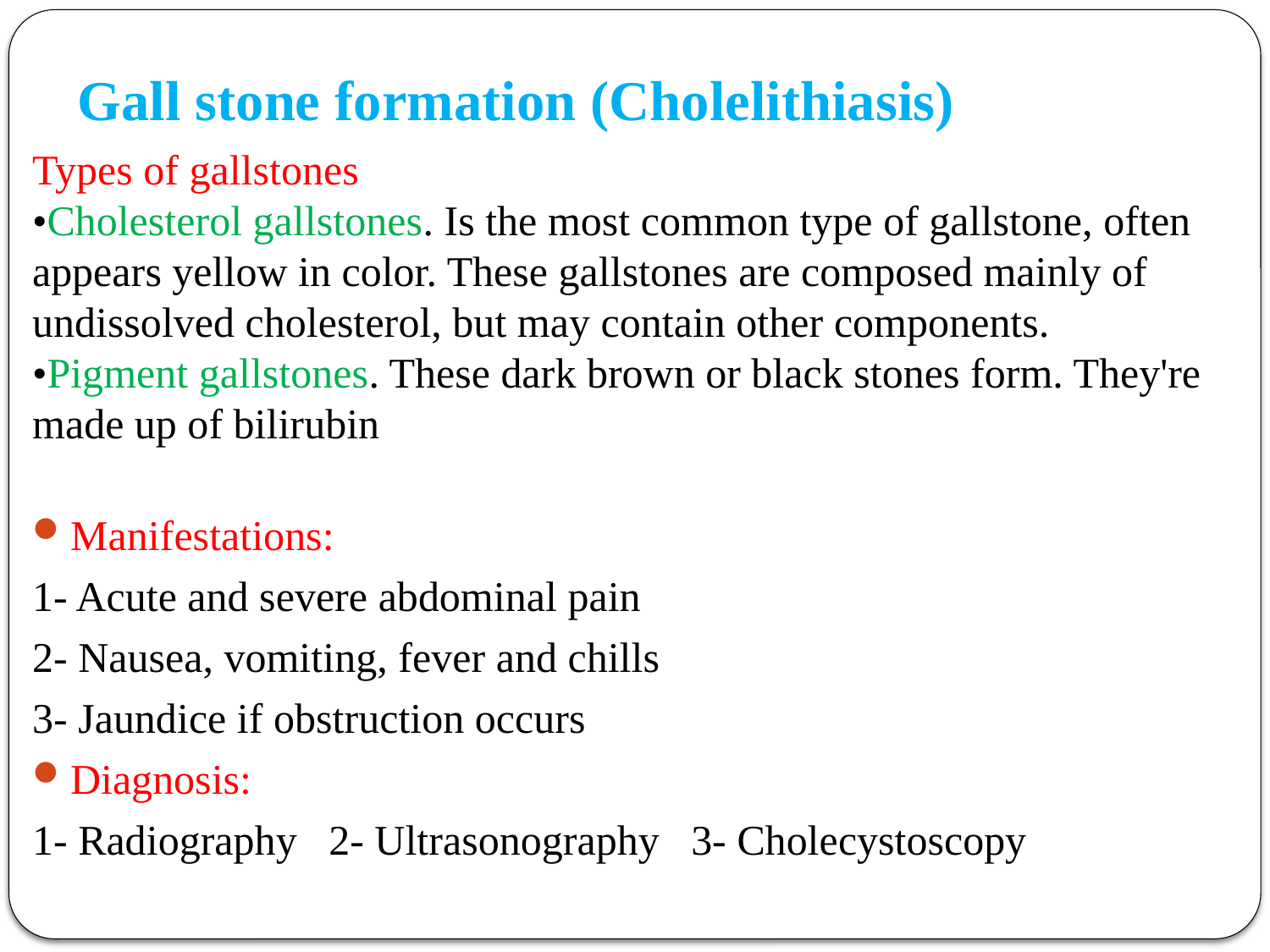

# Gall stone formation (Cholelithiasis)
Types of gallstones
•Cholesterol gallstones. Is the most common type of gallstone, often appears yellow in color. These gallstones are composed mainly of undissolved cholesterol, but may contain other components.
•Pigment gallstones. These dark brown or black stones form. They're made up of bilirubin

Manifestations:
1- Acute and severe abdominal pain
2- Nausea, vomiting, fever and chills
3- Jaundice if obstruction occurs
Diagnosis:
1- Radiography   2- Ultrasonography   3- Cholecystoscopy